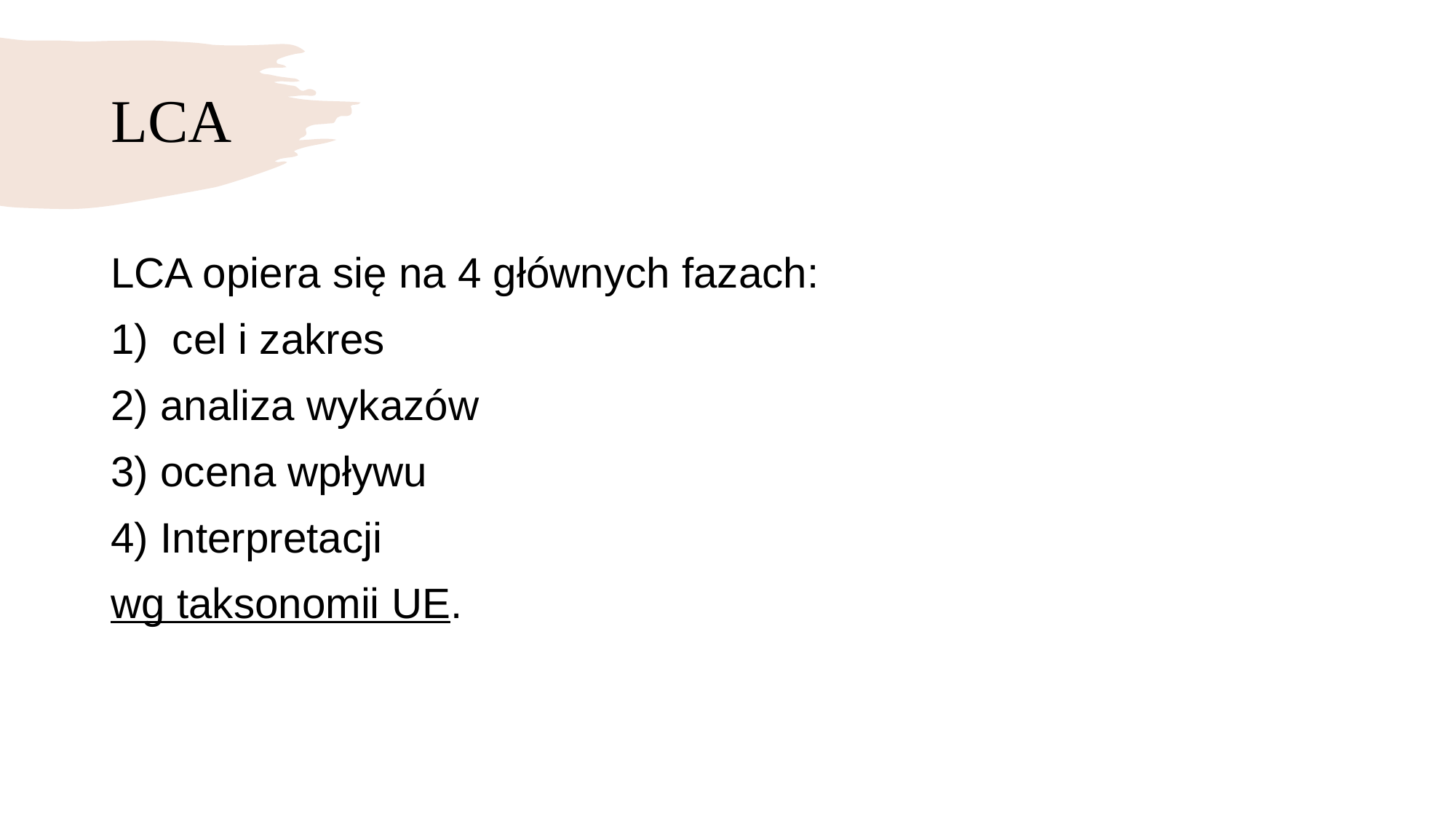

# LCA
LCA opiera się na 4 głównych fazach:
cel i zakres
2) analiza wykazów
3) ocena wpływu
4) Interpretacji
wg taksonomii UE.